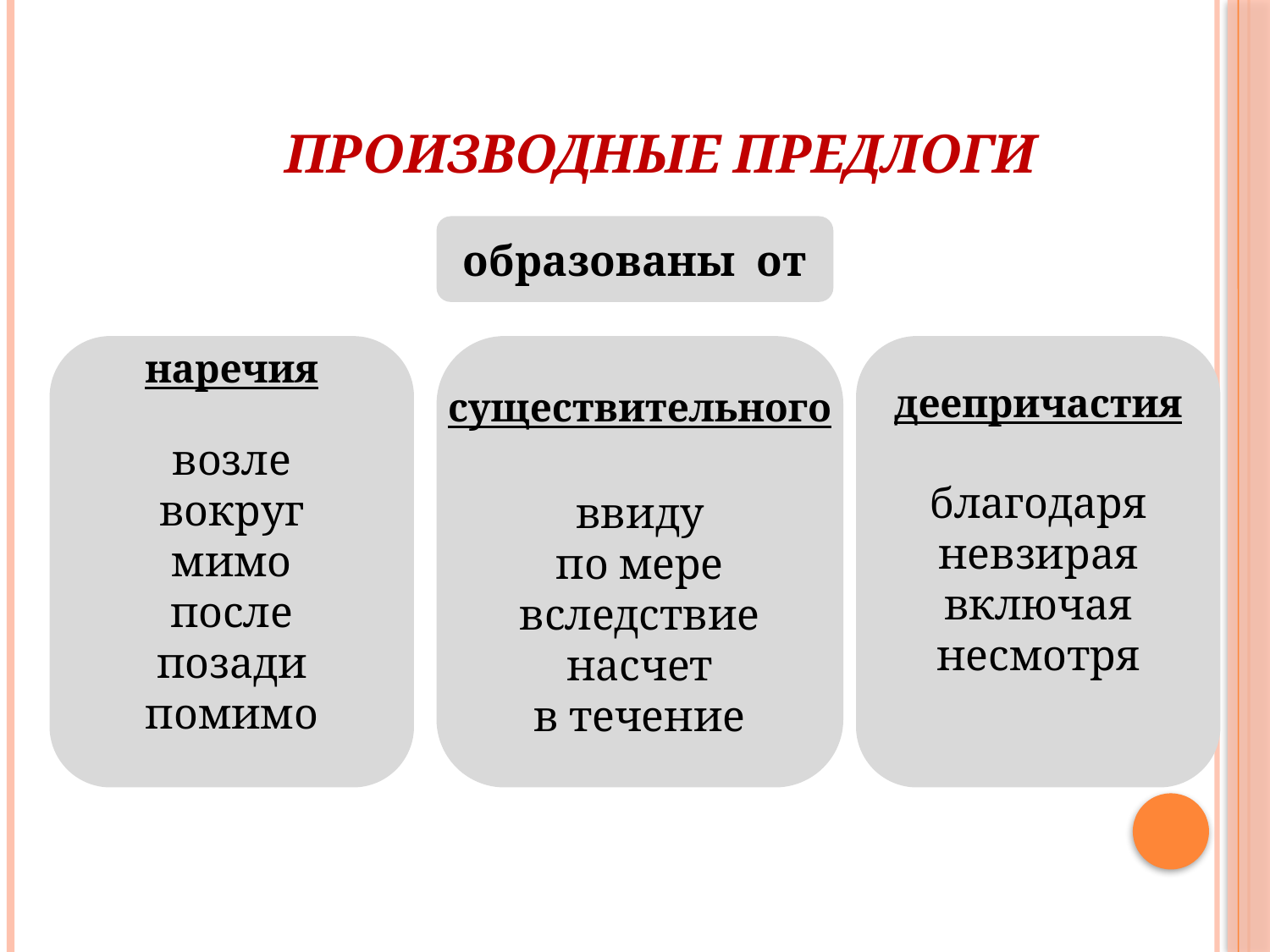

# Производные предлоги
образованы  от
наречия

возле
вокруг
мимо
после
позади
помимо

существительного

ввиду
по мере
вследствие
насчет
в течение
деепричастия

благодаря
невзирая
включая
несмотря